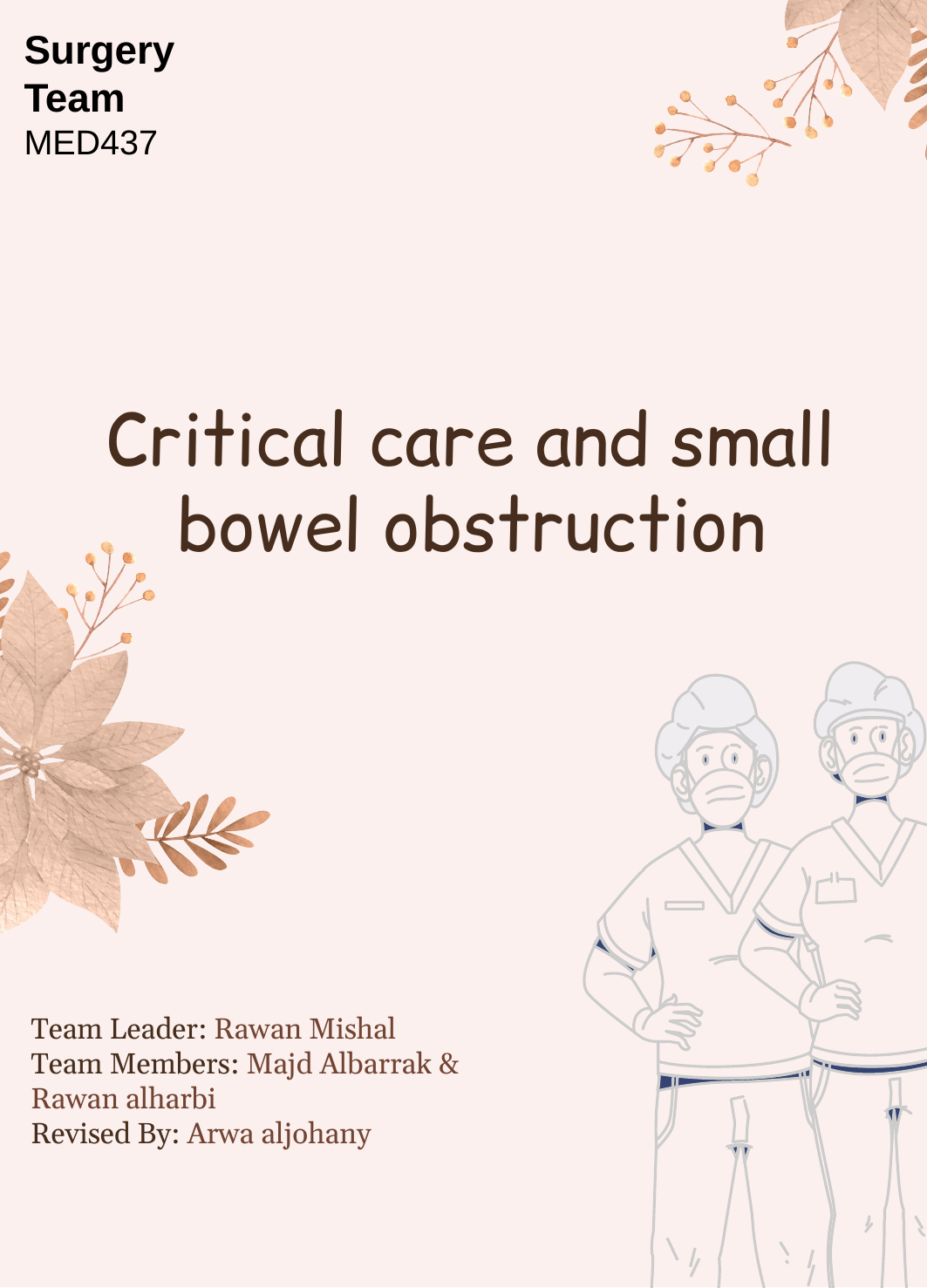

Surgery Team
MED437
# Critical care and small bowel obstruction

Team Leader: Rawan Mishal
Team Members: Majd Albarrak & Rawan alharbi
Revised By: Arwa aljohany